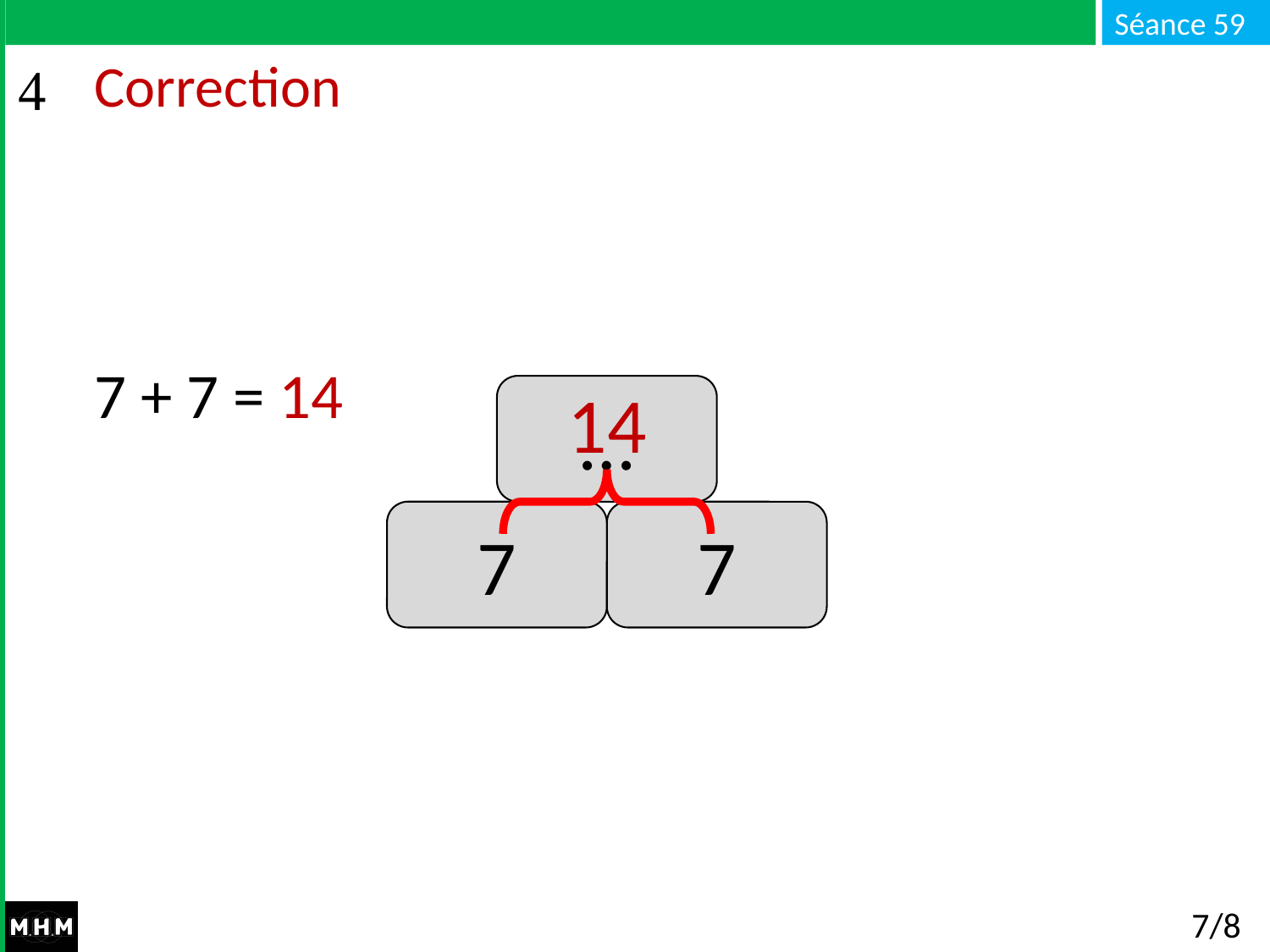

# Correction
7 + 7 = 14
14
…

7
7
7/8